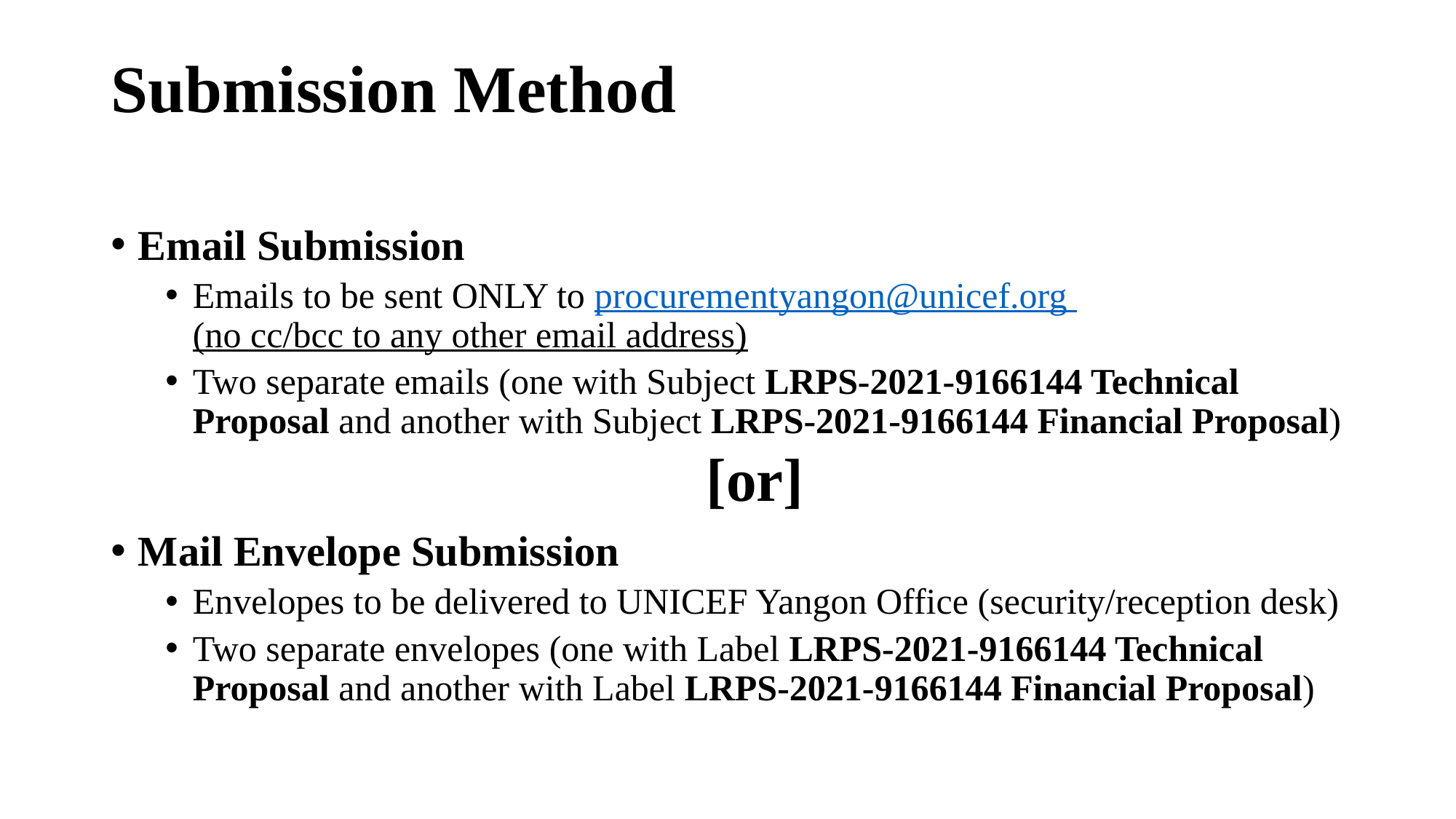

# Submission Method
Email Submission
Emails to be sent ONLY to procurementyangon@unicef.org (no cc/bcc to any other email address)
Two separate emails (one with Subject LRPS-2021-9166144 Technical Proposal and another with Subject LRPS-2021-9166144 Financial Proposal)
[or]
Mail Envelope Submission
Envelopes to be delivered to UNICEF Yangon Office (security/reception desk)
Two separate envelopes (one with Label LRPS-2021-9166144 Technical Proposal and another with Label LRPS-2021-9166144 Financial Proposal)